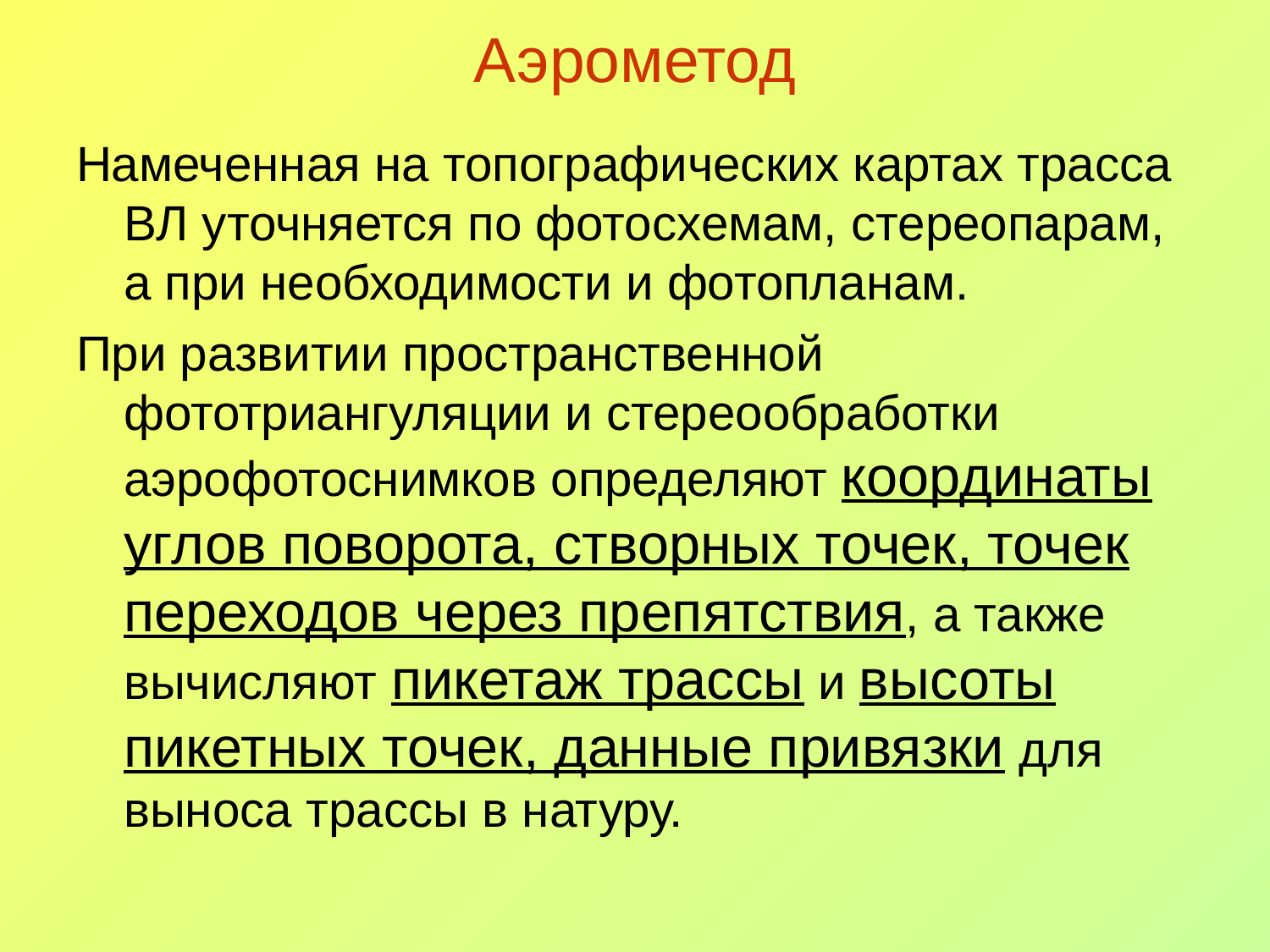

# Аэрометод
Намеченная на топографических картах трасса ВЛ уточняется по фотосхемам, стереопарам, а при необходимости и фотопланам.
При развитии пространственной фототриангуляции и стереообработки аэрофотоснимков определяют координаты углов поворота, створных точек, точек переходов через препятствия, а также вычисляют пикетаж трассы и высоты пикетных точек, данные привязки для выноса трассы в натуру.